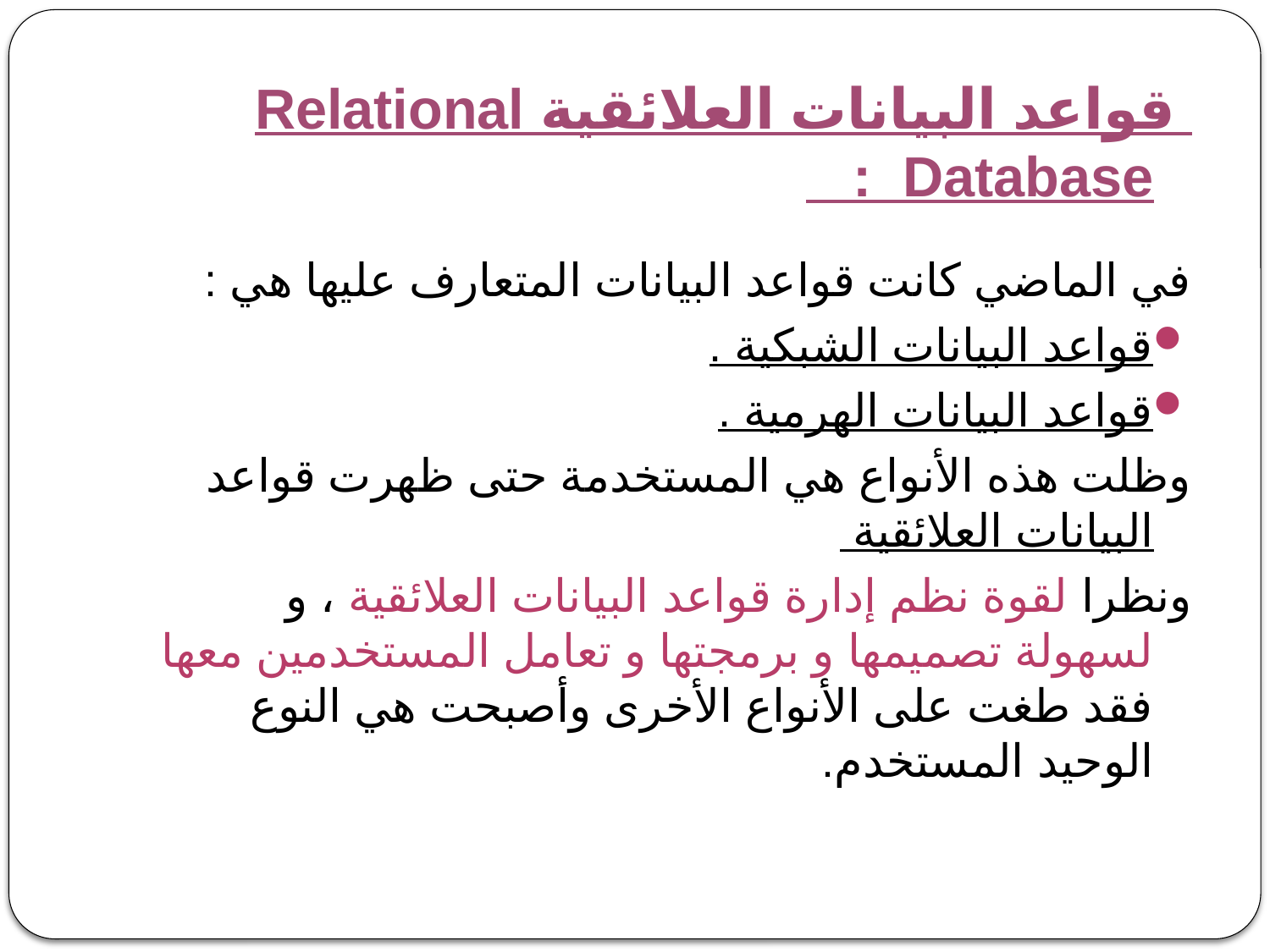

قواعد البيانات العلائقية Relational Database  :

في الماضي كانت قواعد البيانات المتعارف عليها هي :
قواعد البيانات الشبكية .
قواعد البيانات الهرمية .
وظلت هذه الأنواع هي المستخدمة حتى ظهرت قواعد البيانات العلائقية
ونظرا لقوة نظم إدارة قواعد البيانات العلائقية ، و لسهولة تصميمها و برمجتها و تعامل المستخدمين معها فقد طغت على الأنواع الأخرى وأصبحت هي النوع الوحيد المستخدم.